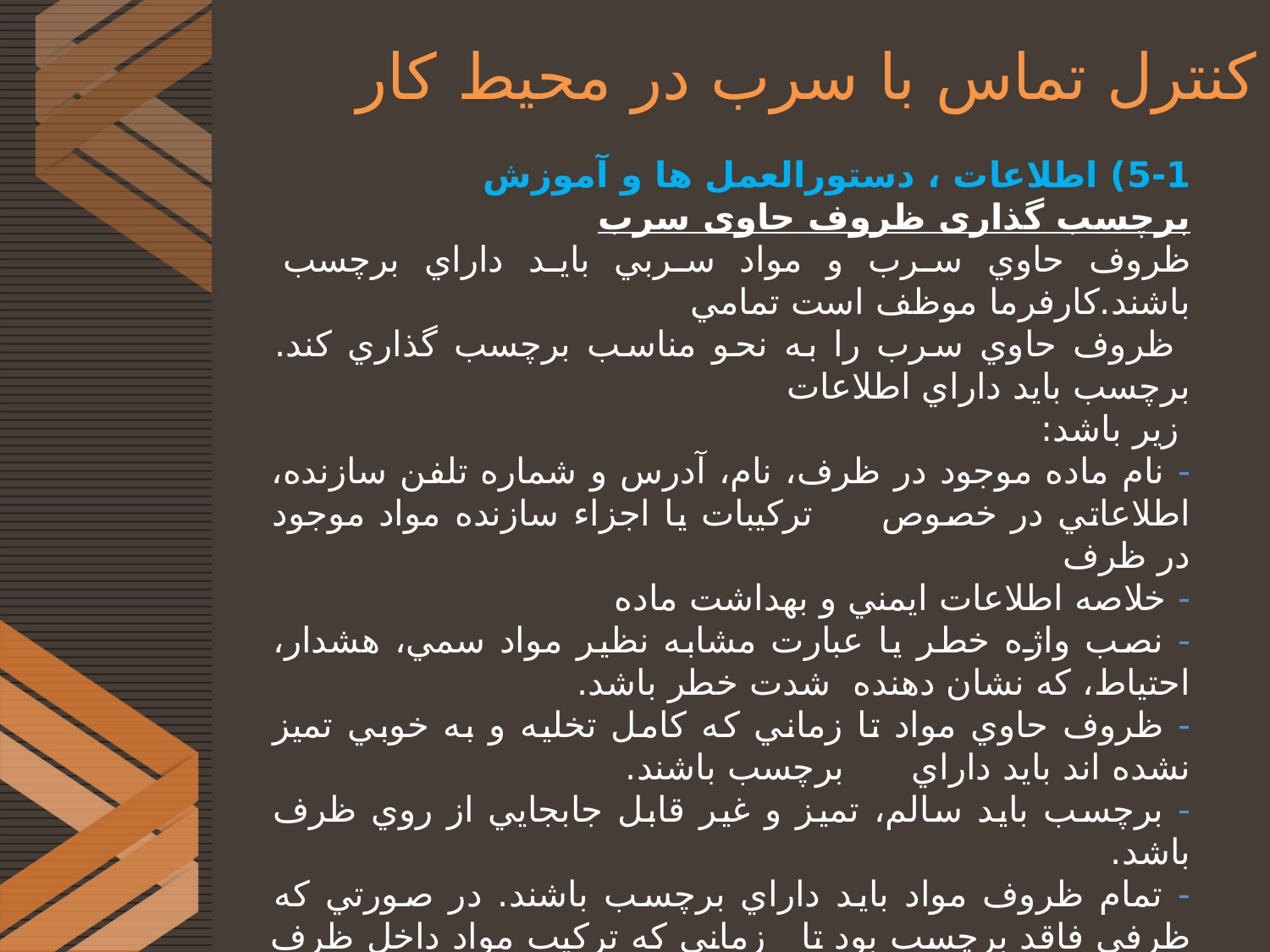

# کنترل تماس با سرب در محیط کار
5-1) اطلاعات ، دستورالعمل ها و آموزش
برچسب گذاری ظروف حاوی سرب
ظروف حاوي سرب و مواد سربي بايد داراي برچسب باشند.كارفرما موظف است تمامي
 ظروف حاوي سرب را به نحو مناسب برچسب گذاري كند. برچسب بايد داراي اطلاعات
 زير باشد:
- نام ماده موجود در ظرف، نام، آدرس و شماره تلفن سازنده، اطلاعاتي در خصوص     تركيبات يا اجزاء سازنده مواد موجود در ظرف
- خلاصه اطلاعات ايمني و بهداشت ماده
- نصب واژه خطر يا عبارت مشابه نظير مواد سمي، هشدار، احتياط، كه نشان دهنده  شدت خطر باشد.
- ظروف حاوي مواد تا زماني كه كامل تخليه و به خوبي تميز نشده اند بايد داراي      برچسب باشند.
- برچسب بايد سالم، تميز و غير قابل جابجايي از روي ظرف باشد.
- تمام ظروف مواد بايد داراي برچسب باشند. در صورتي كه ظرفي فاقد برچسب بود تا   زماني كه تركيب مواد داخل ظرف تعيين نشده است بايد در محلي مطمئن و غير قابل       دسترس با برچسب " احتياط، استفاده نشود: ماده ناشناخته" نگهداري شود.
- كارگران به محض مشاهده ظروف فاقد برچسب بايد مراتب را كارفرما يا مسئول        ايمني و بهداشت گزارش كنند.